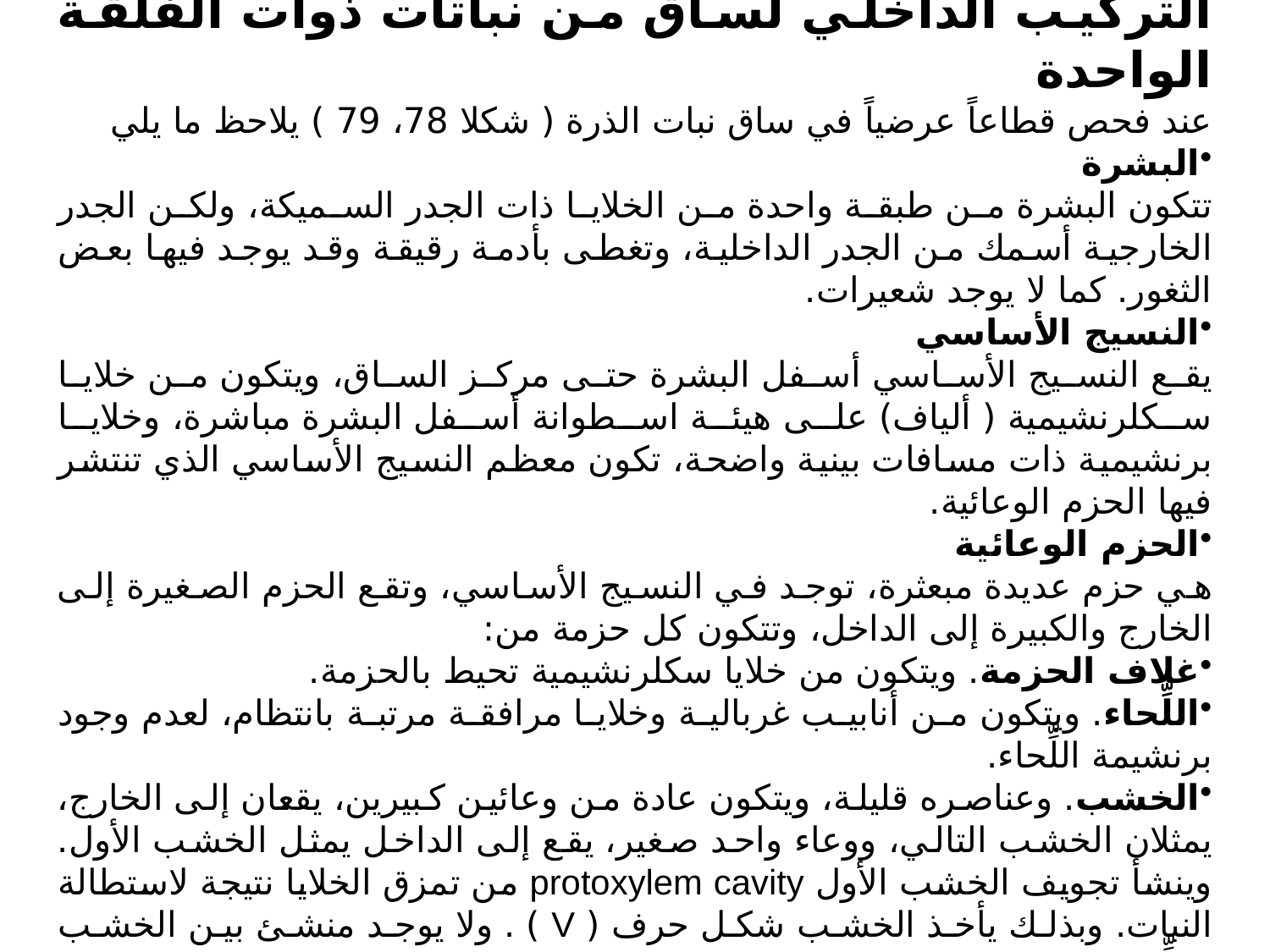

التركيب الداخلي لساق من نباتات ذوات الفلقة الواحدة
عند فحص قطاعاً عرضياً في ساق نبات الذرة ( شكلا 78، 79 ) يلاحظ ما يلي
البشرة
تتكون البشرة من طبقة واحدة من الخلايا ذات الجدر السميكة، ولكن الجدر الخارجية أسمك من الجدر الداخلية، وتغطى بأدمة رقيقة وقد يوجد فيها بعض الثغور. كما لا يوجد شعيرات.
النسيج الأساسي
يقع النسيج الأساسي أسفل البشرة حتى مركز الساق، ويتكون من خلايا سكلرنشيمية ( ألياف) على هيئة اسطوانة أسفل البشرة مباشرة، وخلايا برنشيمية ذات مسافات بينية واضحة، تكون معظم النسيج الأساسي الذي تنتشر فيها الحزم الوعائية.
الحزم الوعائية
هي حزم عديدة مبعثرة، توجد في النسيج الأساسي، وتقع الحزم الصغيرة إلى الخارج والكبيرة إلى الداخل، وتتكون كل حزمة من:
غلاف الحزمة. ويتكون من خلايا سكلرنشيمية تحيط بالحزمة.
اللِّحاء. ويتكون من أنابيب غربالية وخلايا مرافقة مرتبة بانتظام، لعدم وجود برنشيمة اللِّحاء.
الخشب. وعناصره قليلة، ويتكون عادة من وعائين كبيرين، يقعان إلى الخارج، يمثلان الخشب التالي، ووعاء واحد صغير، يقع إلى الداخل يمثل الخشب الأول. وينشأ تجويف الخشب الأول protoxylem cavity من تمزق الخلايا نتيجة لاستطالة النبات. وبذلك يأخذ الخشب شكل حرف ( V ) . ولا يوجد منشئ بين الخشب واللِّحاء، ولذلك تسمى بالحزم المغلقة.